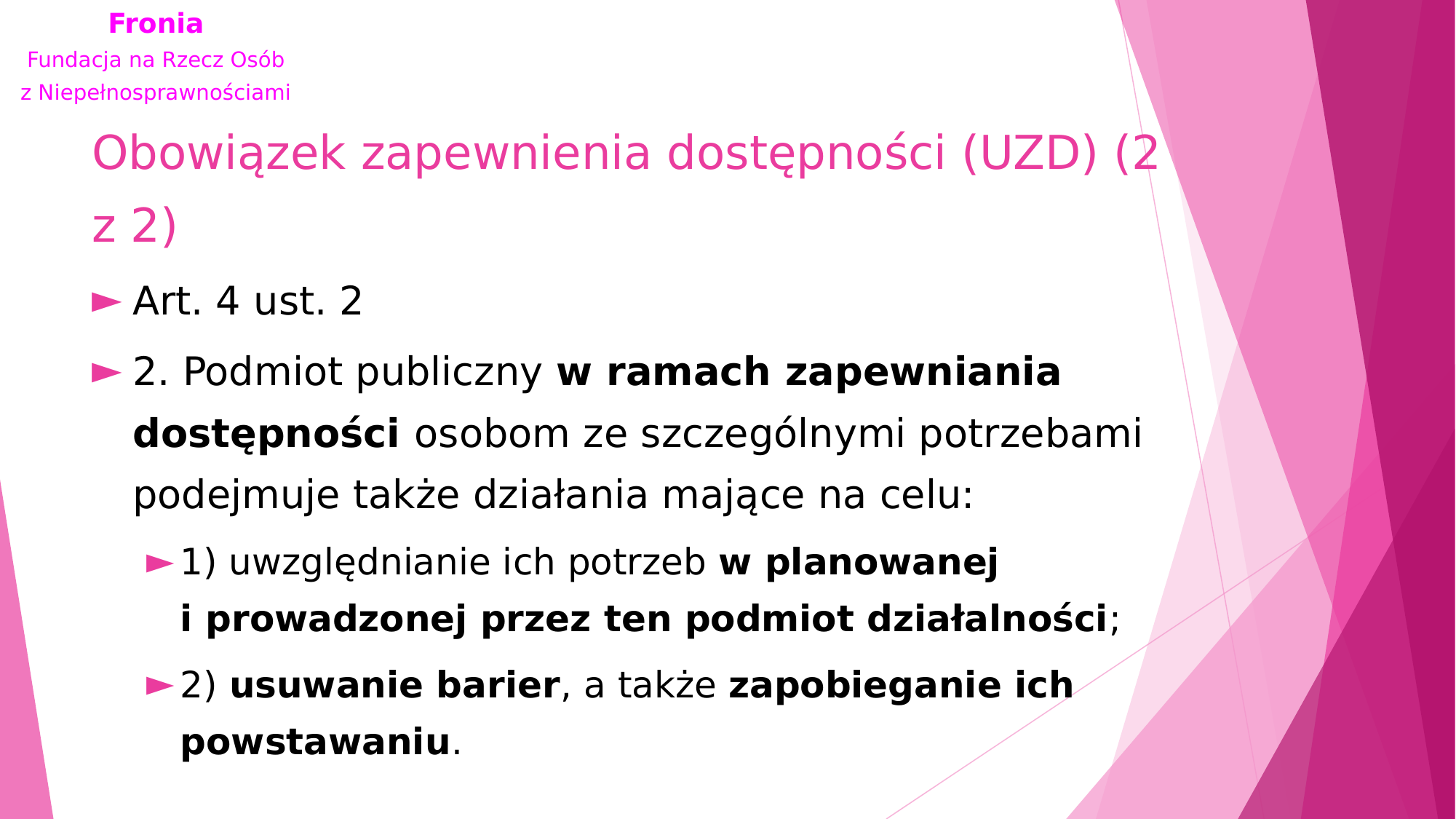

# Obowiązek zapewnienia dostępności (UZD) (2 z 2)
Art. 4 ust. 2
2. Podmiot publiczny w ramach zapewniania dostępności osobom ze szczególnymi potrzebami podejmuje także działania mające na celu:
1) uwzględnianie ich potrzeb w planowanej i prowadzonej przez ten podmiot działalności;
2) usuwanie barier, a także zapobieganie ich powstawaniu.